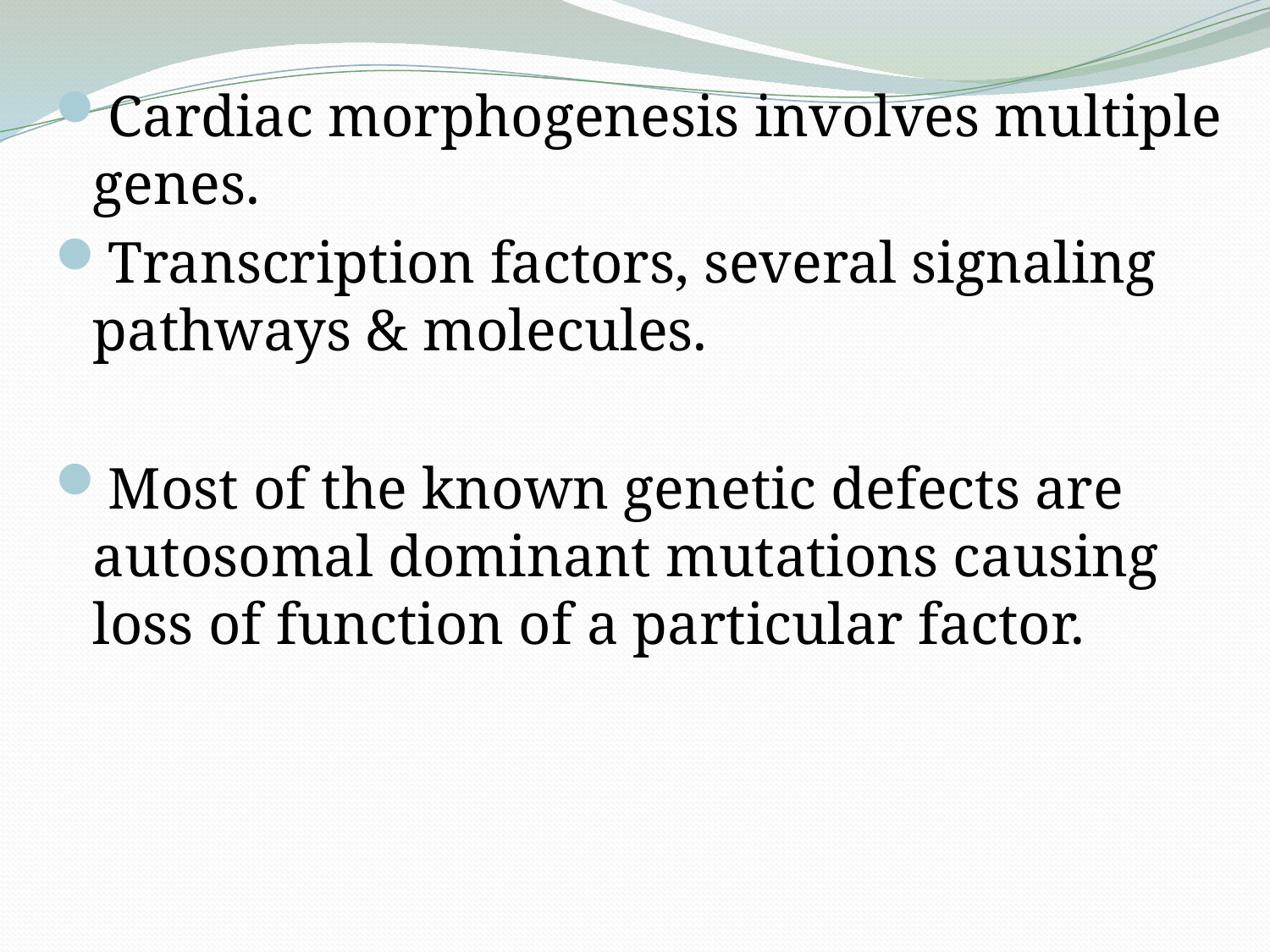

Cardiac morphogenesis involves multiple genes.
Transcription factors, several signaling pathways & molecules.

Most of the known genetic defects are autosomal dominant mutations causing loss of function of a particular factor.